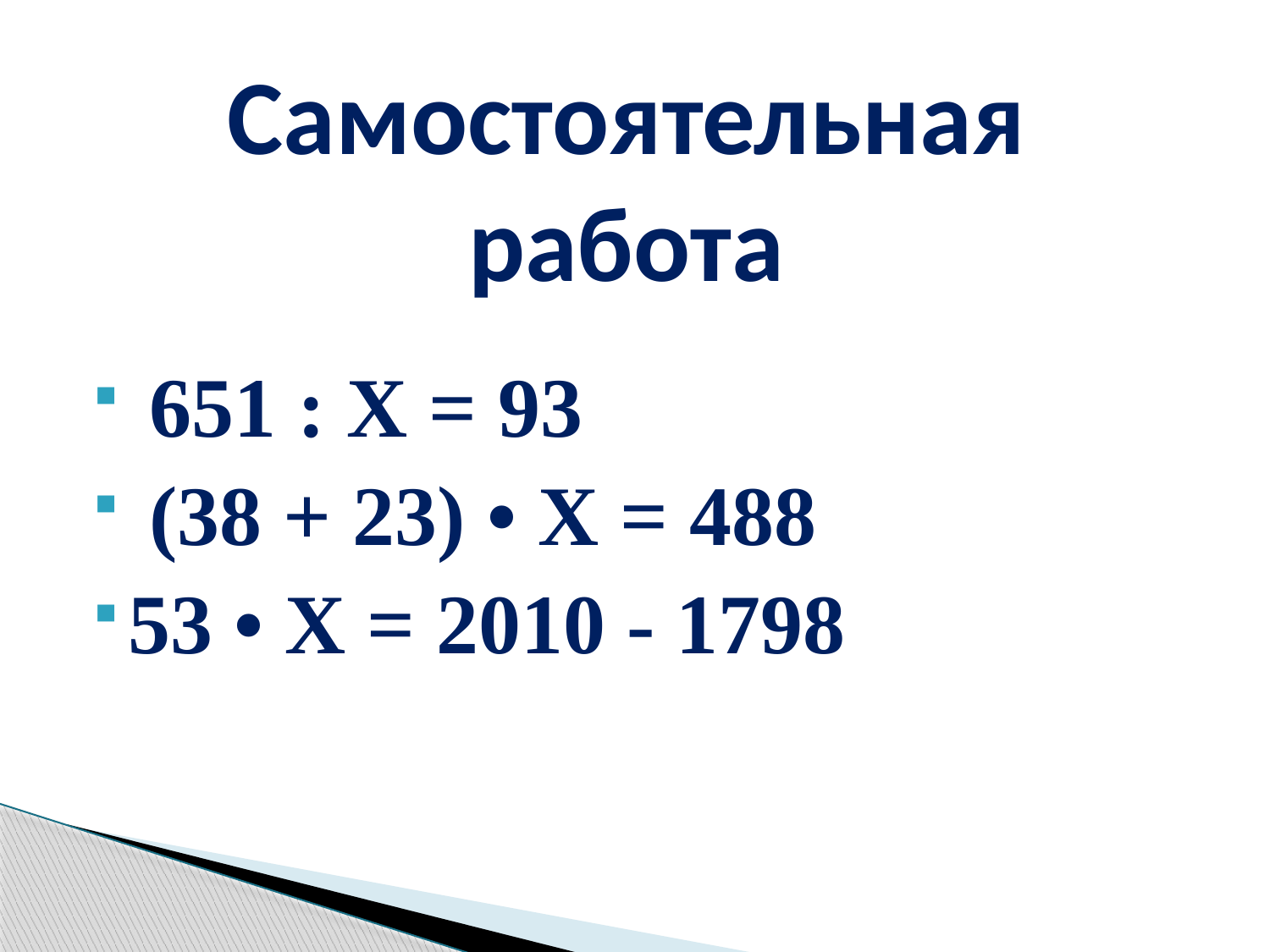

# Самостоятельная работа
 651 : Х = 93
 (38 + 23) • Х = 488
53 • Х = 2010 - 1798